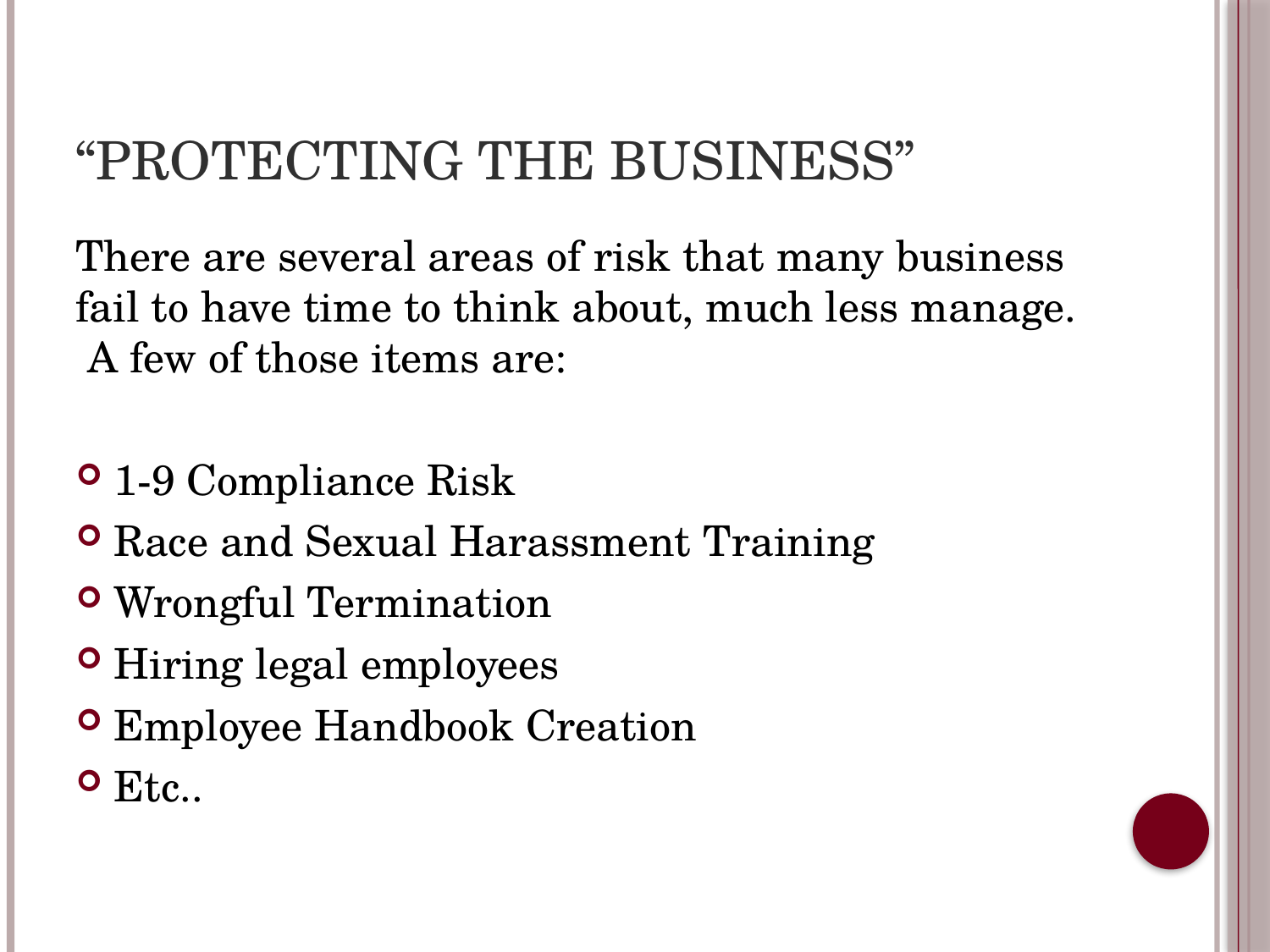

# “Protecting the Business”
There are several areas of risk that many business fail to have time to think about, much less manage.  A few of those items are:

1-9 Compliance Risk
Race and Sexual Harassment Training
Wrongful Termination
Hiring legal employees
Employee Handbook Creation
Etc..